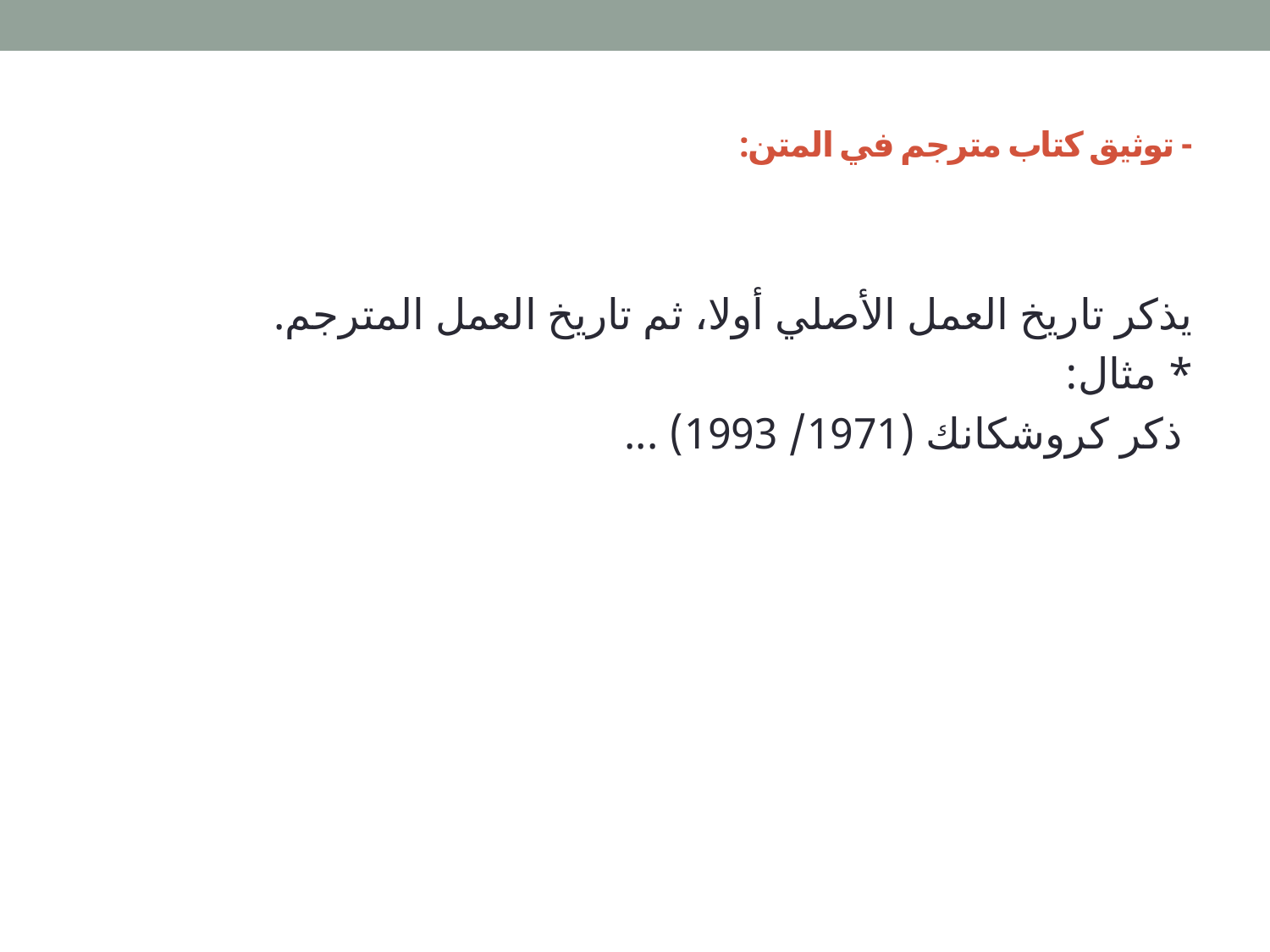

# - توثيق كتاب مترجم في المتن:

يذكر تاريخ العمل الأصلي أولا، ثم تاريخ العمل المترجم.
* مثال:
 ذكر كروشكانك (1971/ 1993) ...